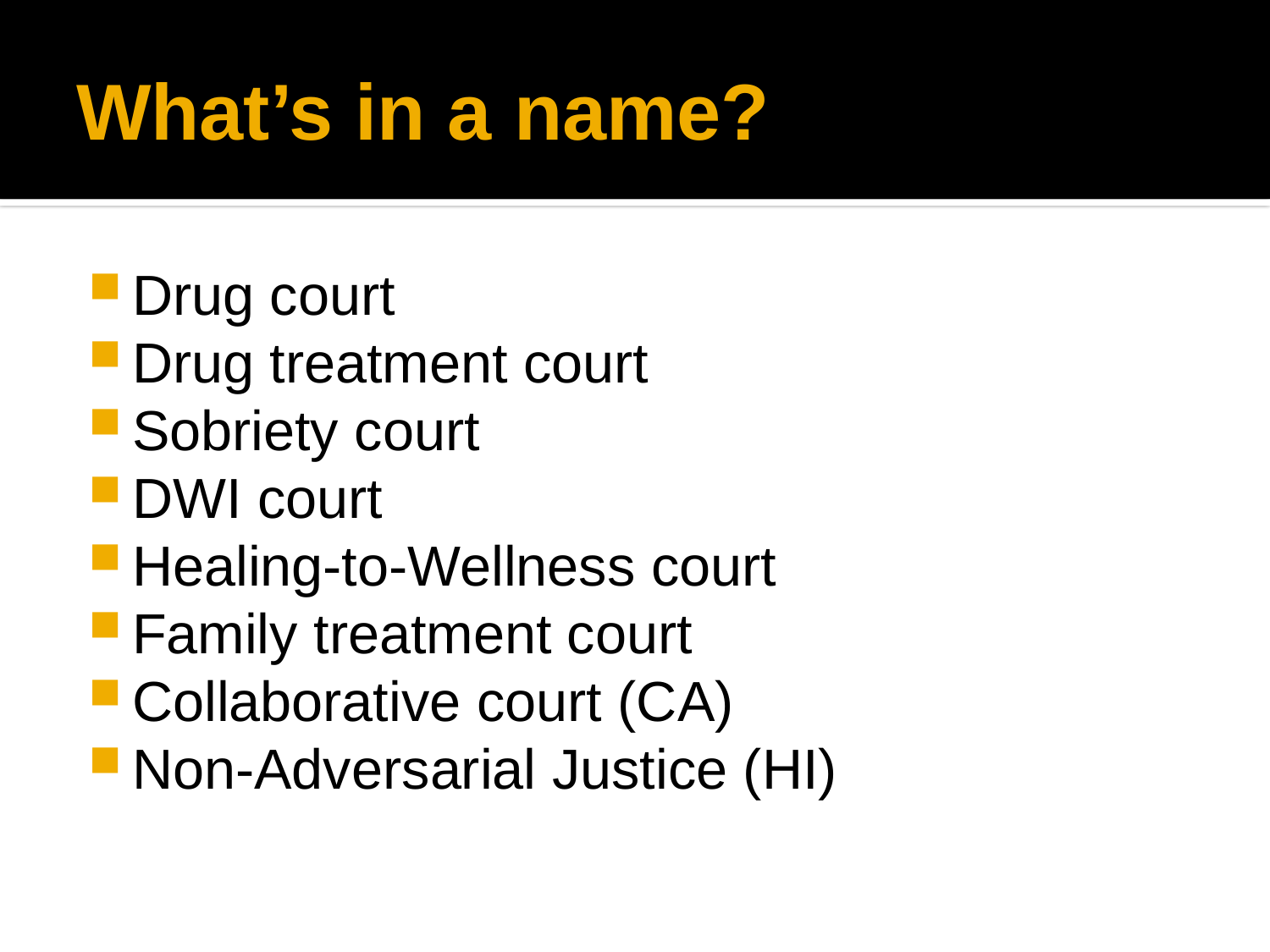

# What’s in a name?
Drug court
Drug treatment court
Sobriety court
DWI court
Healing-to-Wellness court
Family treatment court
Collaborative court (CA)
Non-Adversarial Justice (HI)